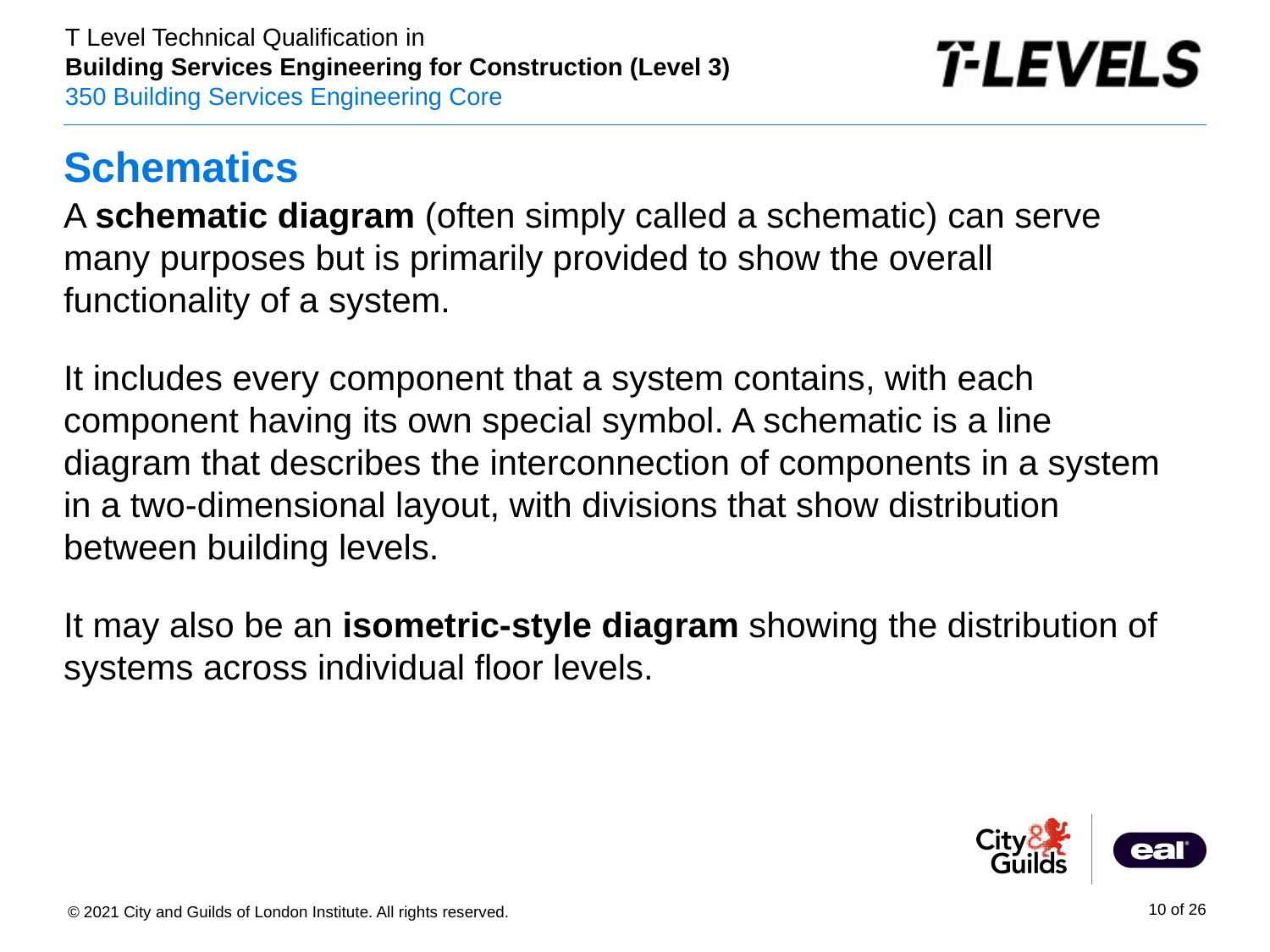

# Schematics
A schematic diagram (often simply called a schematic) can serve many purposes but is primarily provided to show the overall functionality of a system.
It includes every component that a system contains, with each component having its own special symbol. A schematic is a line diagram that describes the interconnection of components in a system in a two-dimensional layout, with divisions that show distribution between building levels.
It may also be an isometric-style diagram showing the distribution of systems across individual floor levels.